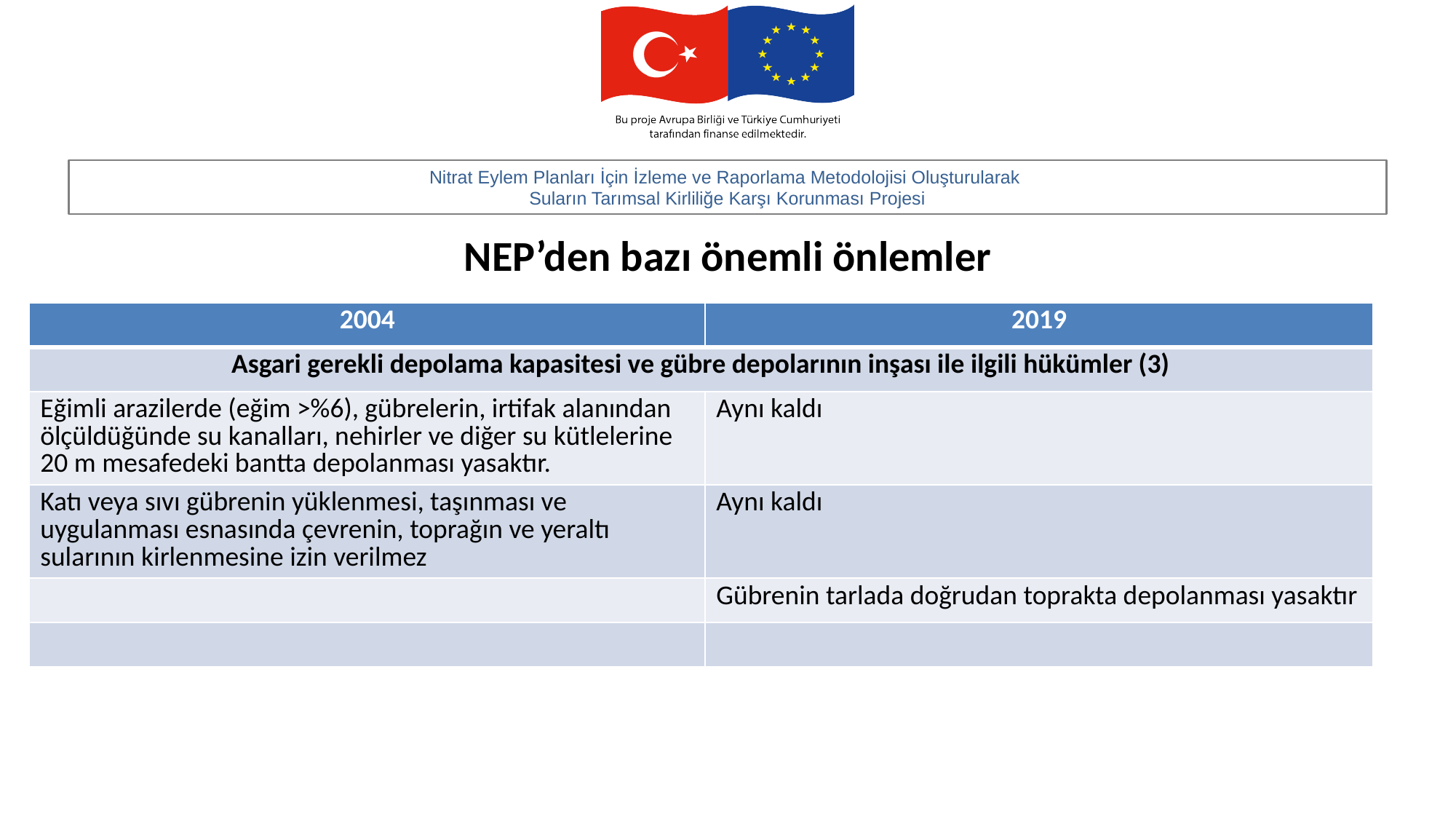

# NEP’den bazı önemli önlemler
| 2004 | 2019 |
| --- | --- |
| Asgari gerekli depolama kapasitesi ve gübre depolarının inşası ile ilgili hükümler (3) |  |
| Eğimli arazilerde (eğim >%6), gübrelerin, irtifak alanından ölçüldüğünde su kanalları, nehirler ve diğer su kütlelerine 20 m mesafedeki bantta depolanması yasaktır. | Aynı kaldı |
| Katı veya sıvı gübrenin yüklenmesi, taşınması ve uygulanması esnasında çevrenin, toprağın ve yeraltı sularının kirlenmesine izin verilmez | Aynı kaldı |
|  | Gübrenin tarlada doğrudan toprakta depolanması yasaktır |
|  |  |
.

.